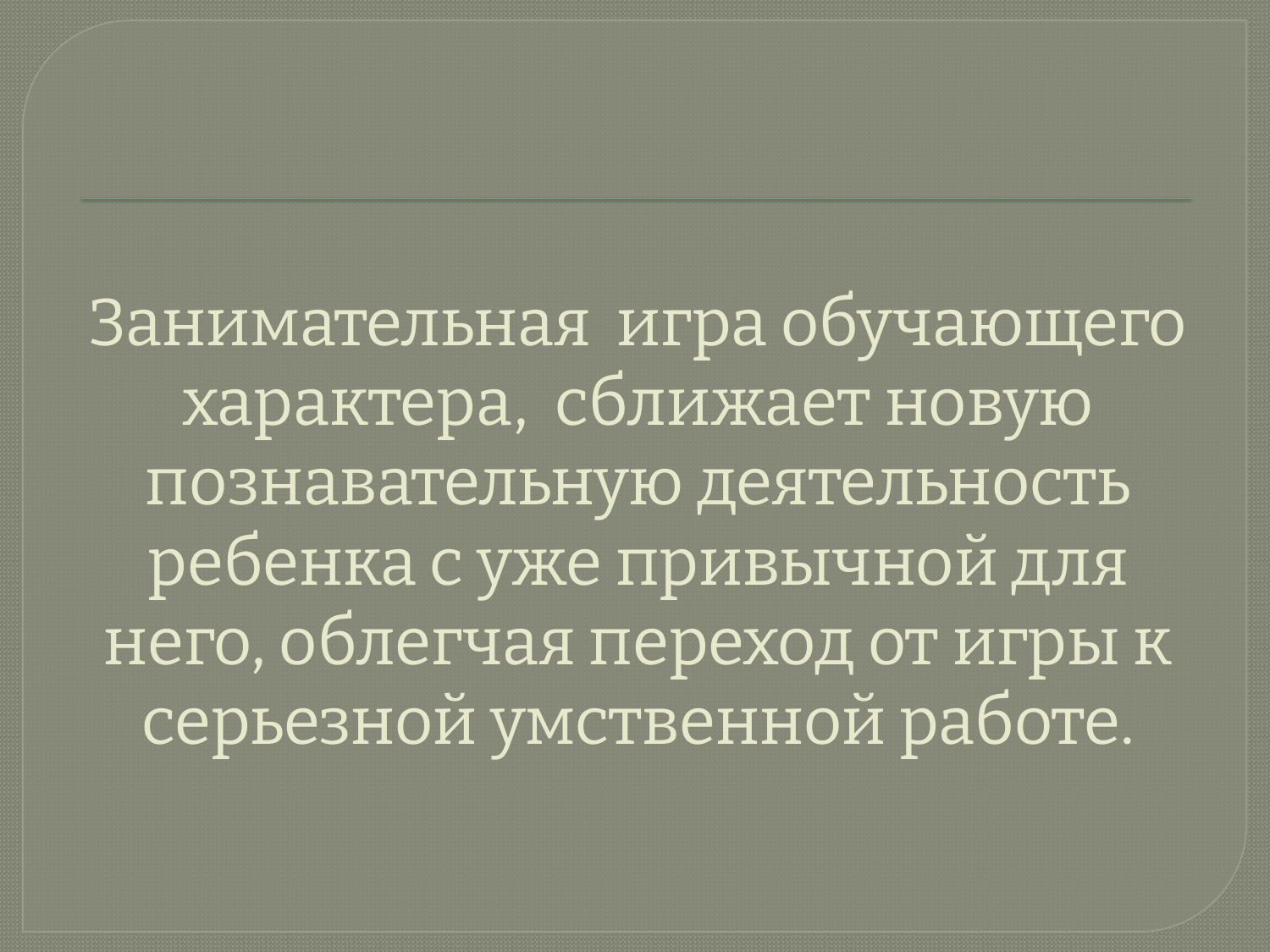

# Занимательная  игра обучающего характера,  сближает новую познавательную деятельность ребенка с уже привычной для него, облегчая переход от игры к серьезной умственной работе.